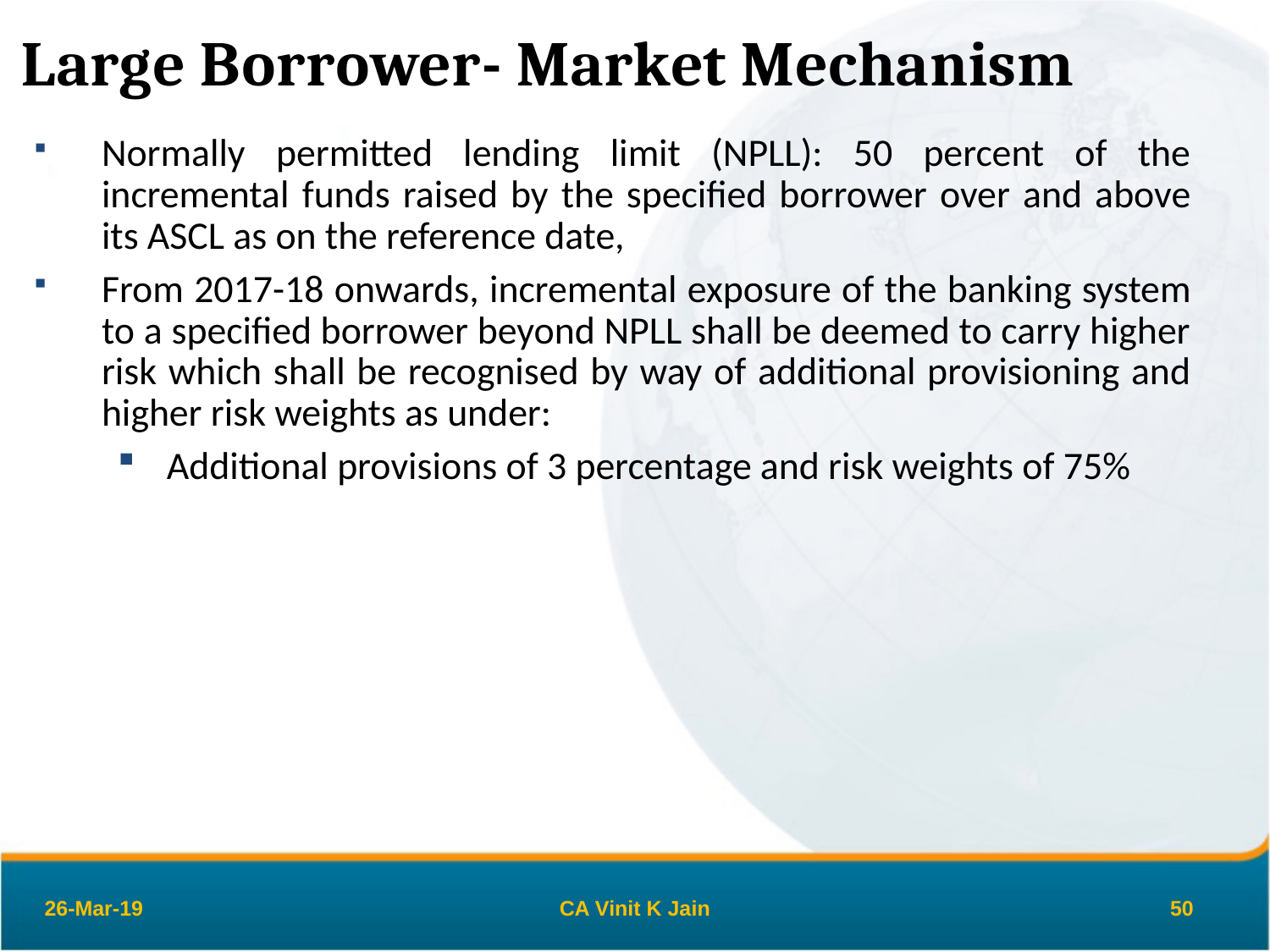

# Large Borrower- Market Mechanism
Normally permitted lending limit (NPLL): 50 percent of the incremental funds raised by the specified borrower over and above its ASCL as on the reference date,
From 2017-18 onwards, incremental exposure of the banking system to a specified borrower beyond NPLL shall be deemed to carry higher risk which shall be recognised by way of additional provisioning and higher risk weights as under:
Additional provisions of 3 percentage and risk weights of 75%

26-Mar-19
CA Vinit K Jain
50